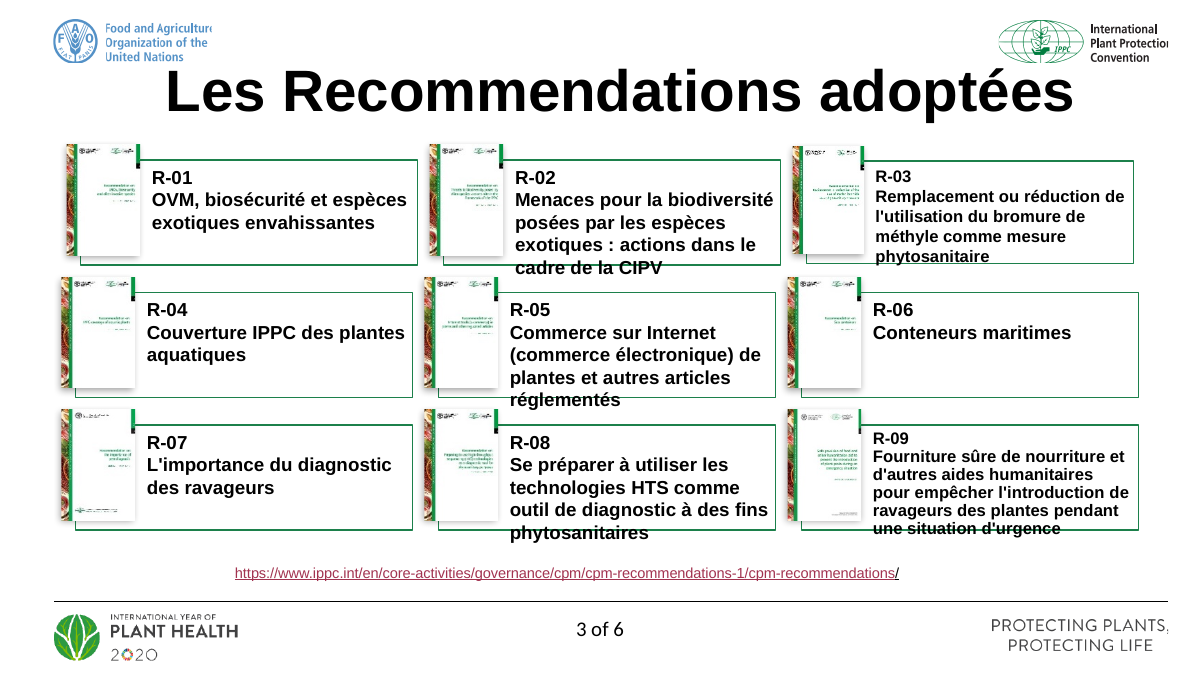

# Les Recommendations adoptées
R-01
OVM, biosécurité et espèces exotiques envahissantes
R-02
Menaces pour la biodiversité posées par les espèces exotiques : actions dans le cadre de la CIPV
R-03
Remplacement ou réduction de l'utilisation du bromure de méthyle comme mesure phytosanitaire
R-04
Couverture IPPC des plantes aquatiques
R-05
Commerce sur Internet (commerce électronique) de plantes et autres articles réglementés
R-06
Conteneurs maritimes
R-07
L'importance du diagnostic des ravageurs
R-08
Se préparer à utiliser les technologies HTS comme outil de diagnostic à des fins phytosanitaires
R-09
Fourniture sûre de nourriture et d'autres aides humanitaires pour empêcher l'introduction de ravageurs des plantes pendant une situation d'urgence
https://www.ippc.int/en/core-activities/governance/cpm/cpm-recommendations-1/cpm-recommendations/
3 of 6